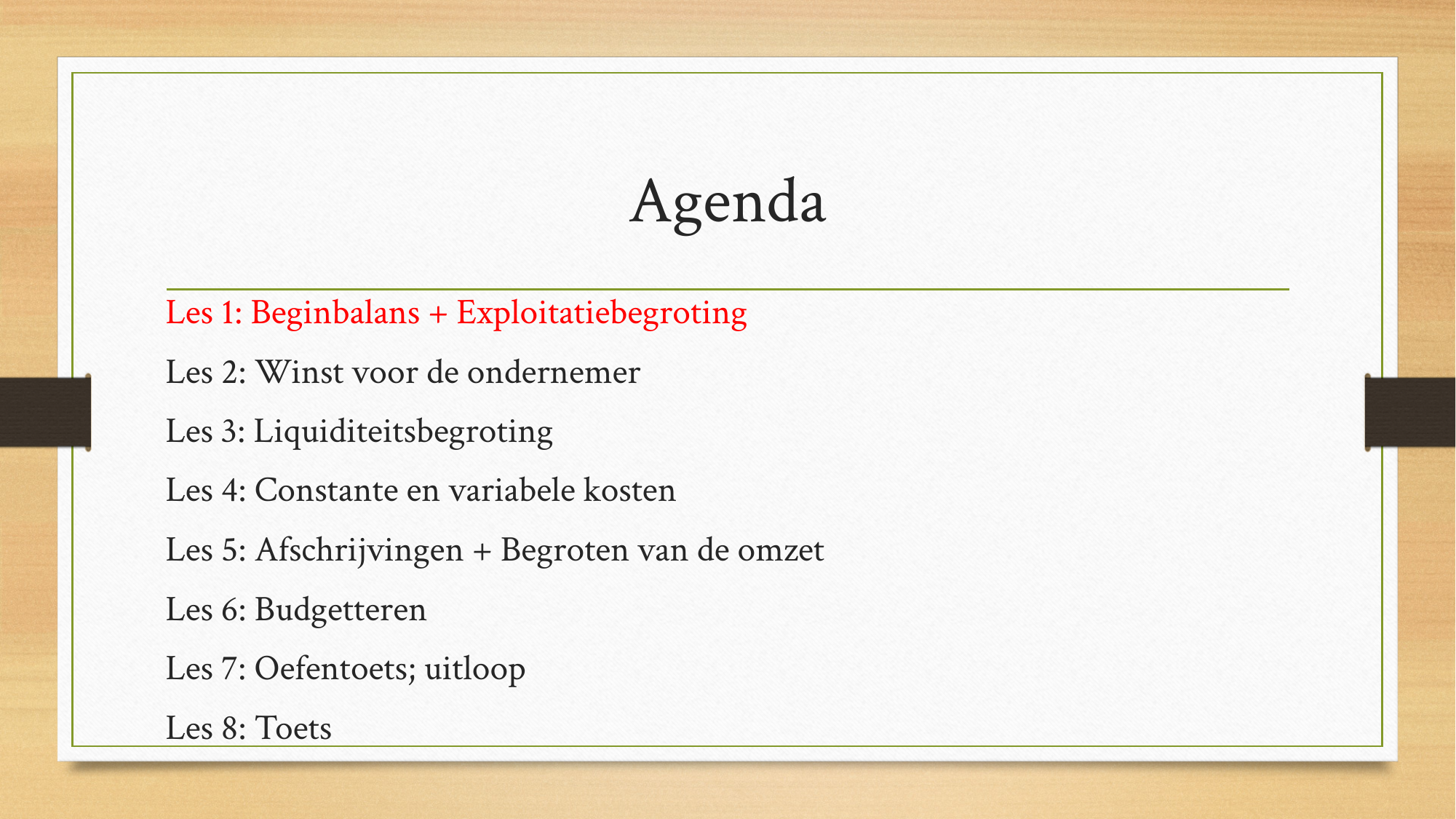

# Agenda
Les 1: Beginbalans + Exploitatiebegroting
Les 2: Winst voor de ondernemer
Les 3: Liquiditeitsbegroting
Les 4: Constante en variabele kosten
Les 5: Afschrijvingen + Begroten van de omzet
Les 6: Budgetteren
Les 7: Oefentoets; uitloop
Les 8: Toets